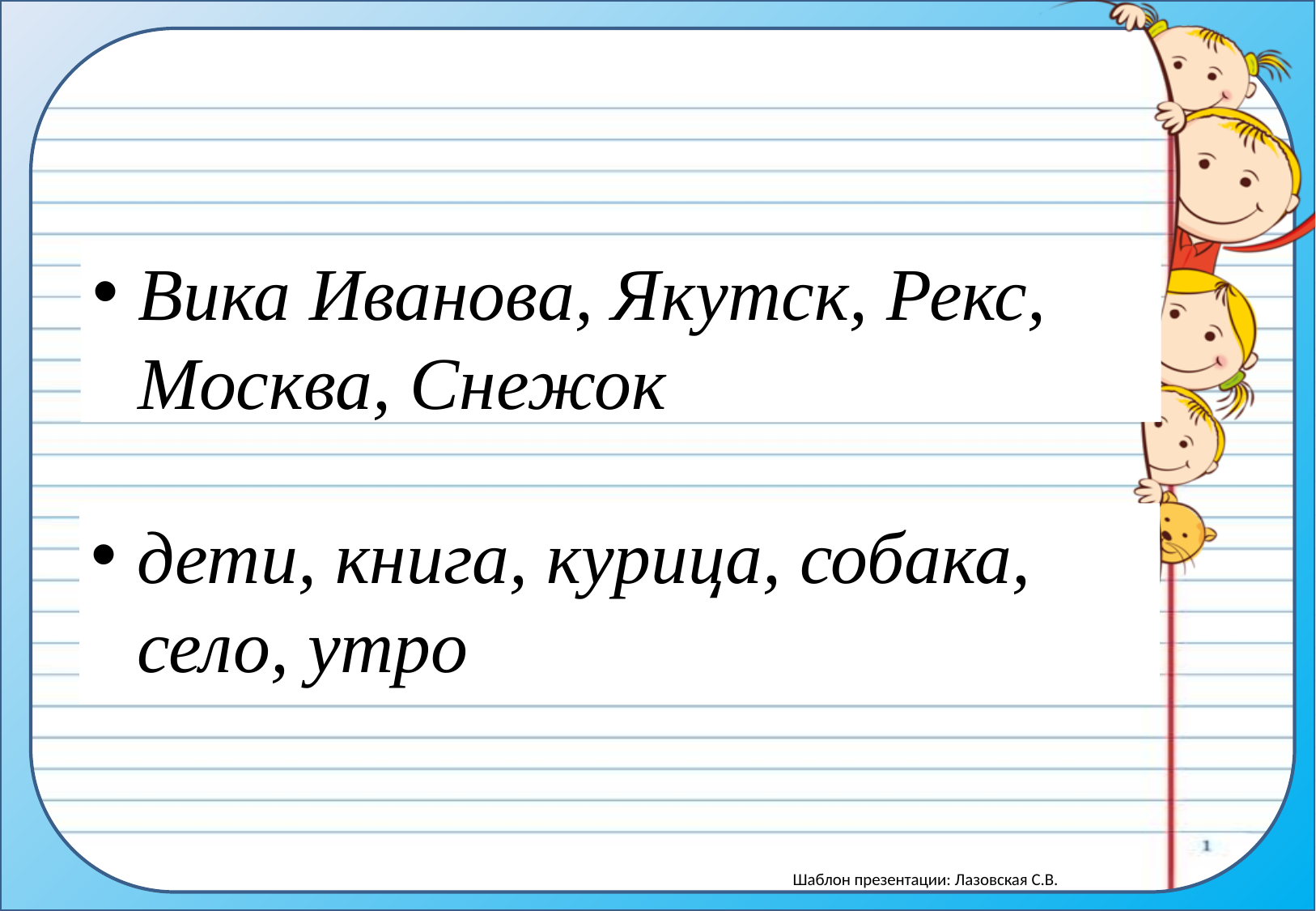

Вика Иванова, Якутск, Рекс, Москва, Снежок
дети, книга, курица, собака, село, утро